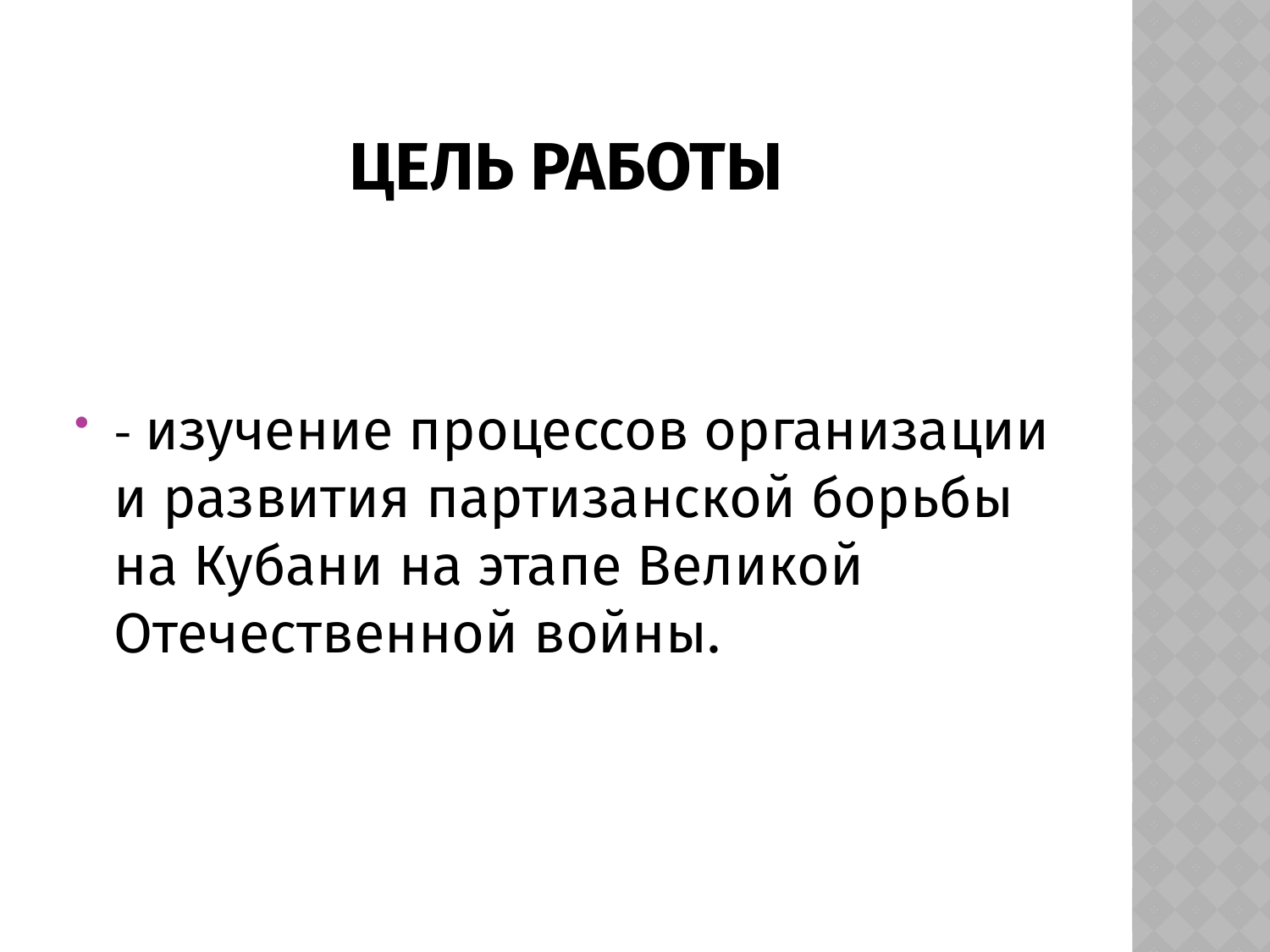

# Цель работы
- изучение процессов организации и развития партизанской борьбы на Кубани на этапе Великой Отечественной войны.